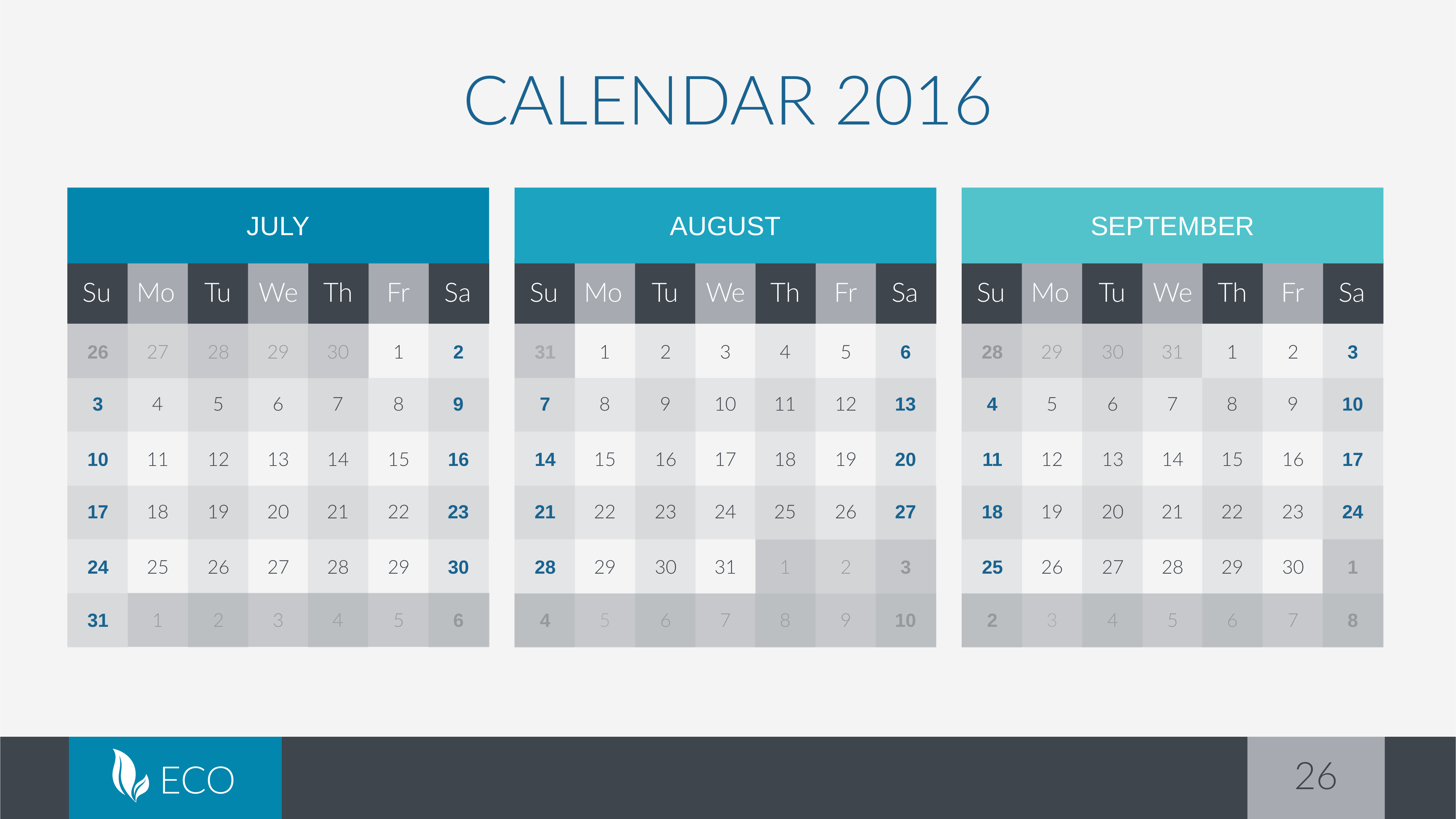

# Calendar 2016

JULY
AUGUST
SEPTEMBER

Su
Mo
Tu
We
Th
Fr
Sa
Su
Mo
Tu
We
Th
Fr
Sa
Su
Mo
Tu
We
Th
Fr
Sa

26
27
28
29
30
1
2
31
1
2
3
4
5
6
28
29
30
31
1
2
3

3
4
5
6
7
8
9
7
8
9
10
11
12
13
4
5
6
7
8
9
10
10
11
12
13
14
15
16
14
15
16
17
18
19
20
11
12
13
14
15
16
17

17
18
19
20
21
22
23
21
22
23
24
25
26
27
18
19
20
21
22
23
24

24
25
26
27
28
29
30
28
29
30
31
1
2
3
25
26
27
28
29
30
1

31
1
2
3
4
5
6
4
5
6
7
8
9
10
2
3
4
5
6
7
8
26